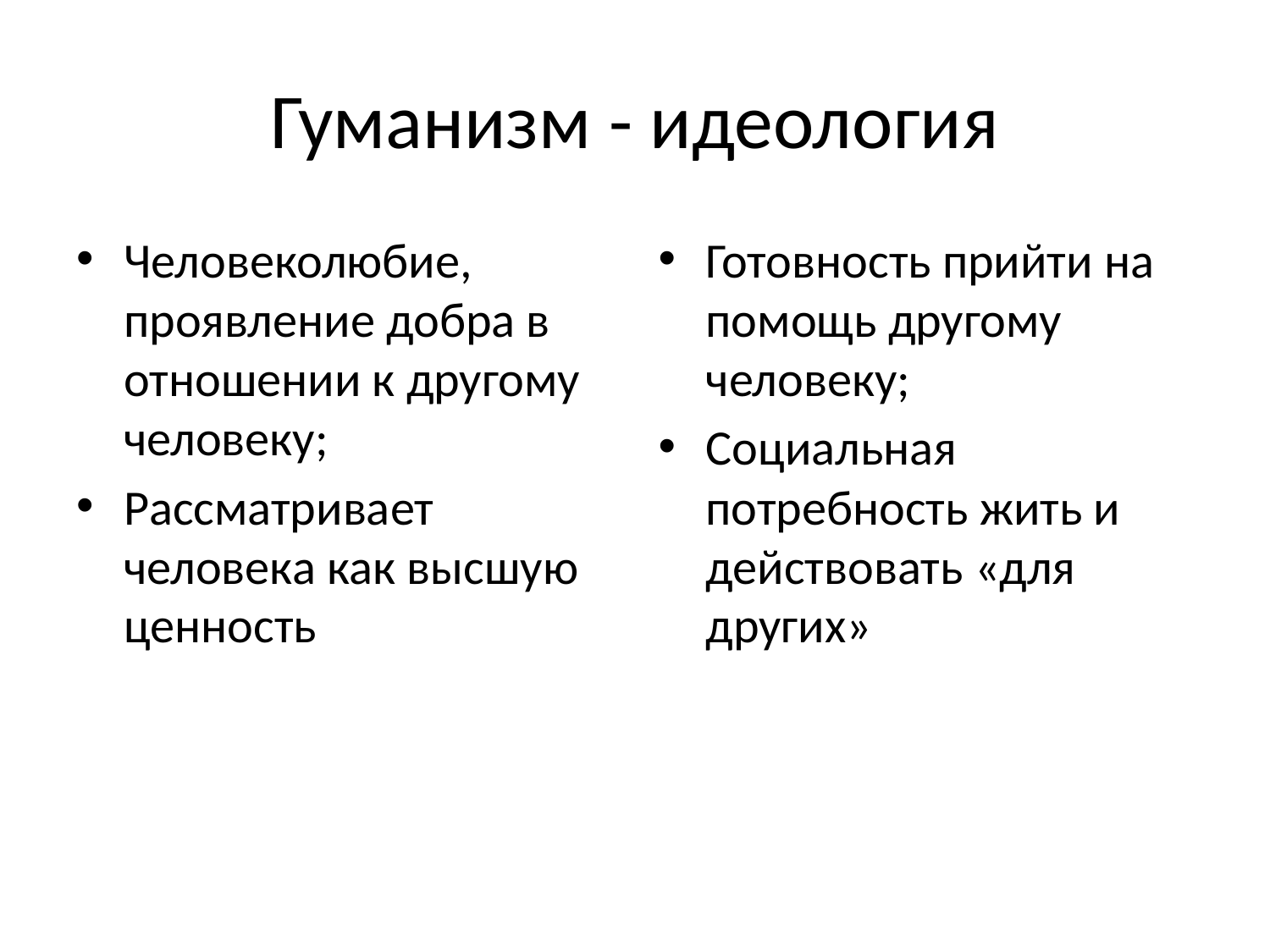

# Гуманизм - идеология
Человеколюбие, проявление добра в отношении к другому человеку;
Рассматривает человека как высшую ценность
Готовность прийти на помощь другому человеку;
Социальная потребность жить и действовать «для других»